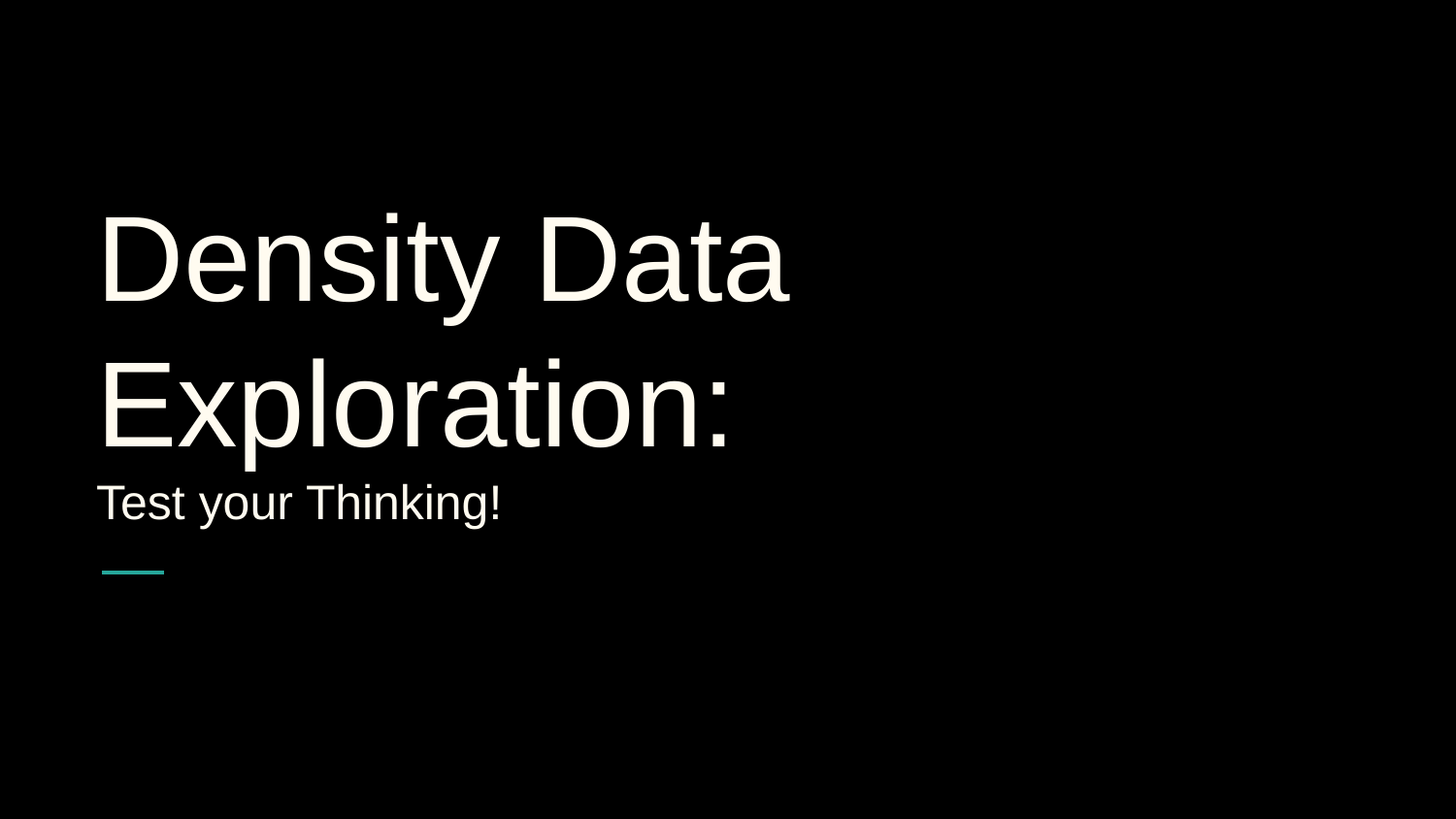

# Density Data Exploration:
Test your Thinking!